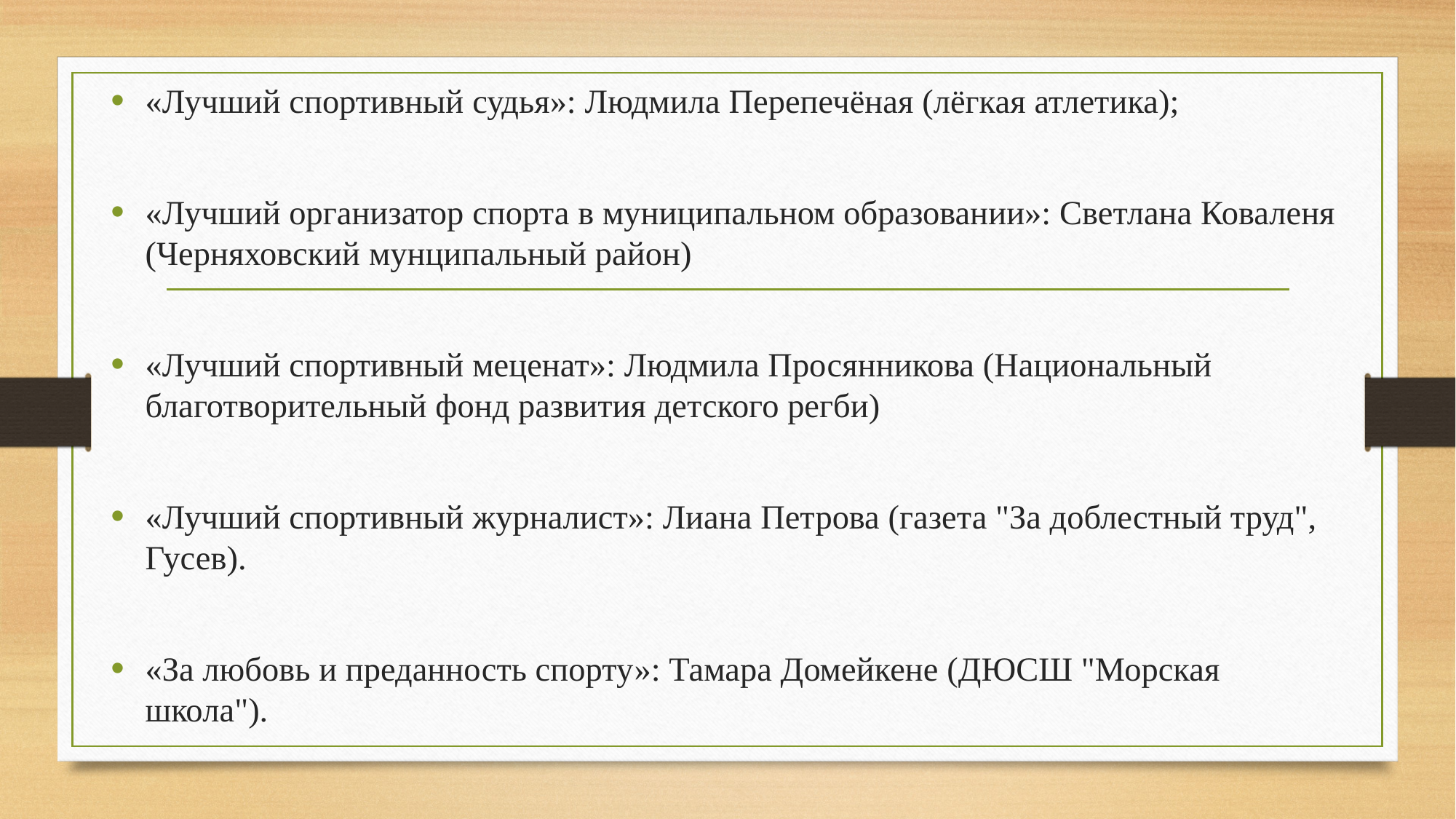

«Лучший спортивный судья»: Людмила Перепечёная (лёгкая атлетика);

«Лучший организатор спорта в муниципальном образовании»: Светлана Коваленя (Черняховский мунципальный район)

«Лучший спортивный меценат»: Людмила Просянникова (Национальный благотворительный фонд развития детского регби)

«Лучший спортивный журналист»: Лиана Петрова (газета "За доблестный труд", Гусев).

«За любовь и преданность спорту»: Тамара Домейкене (ДЮСШ "Морская школа").